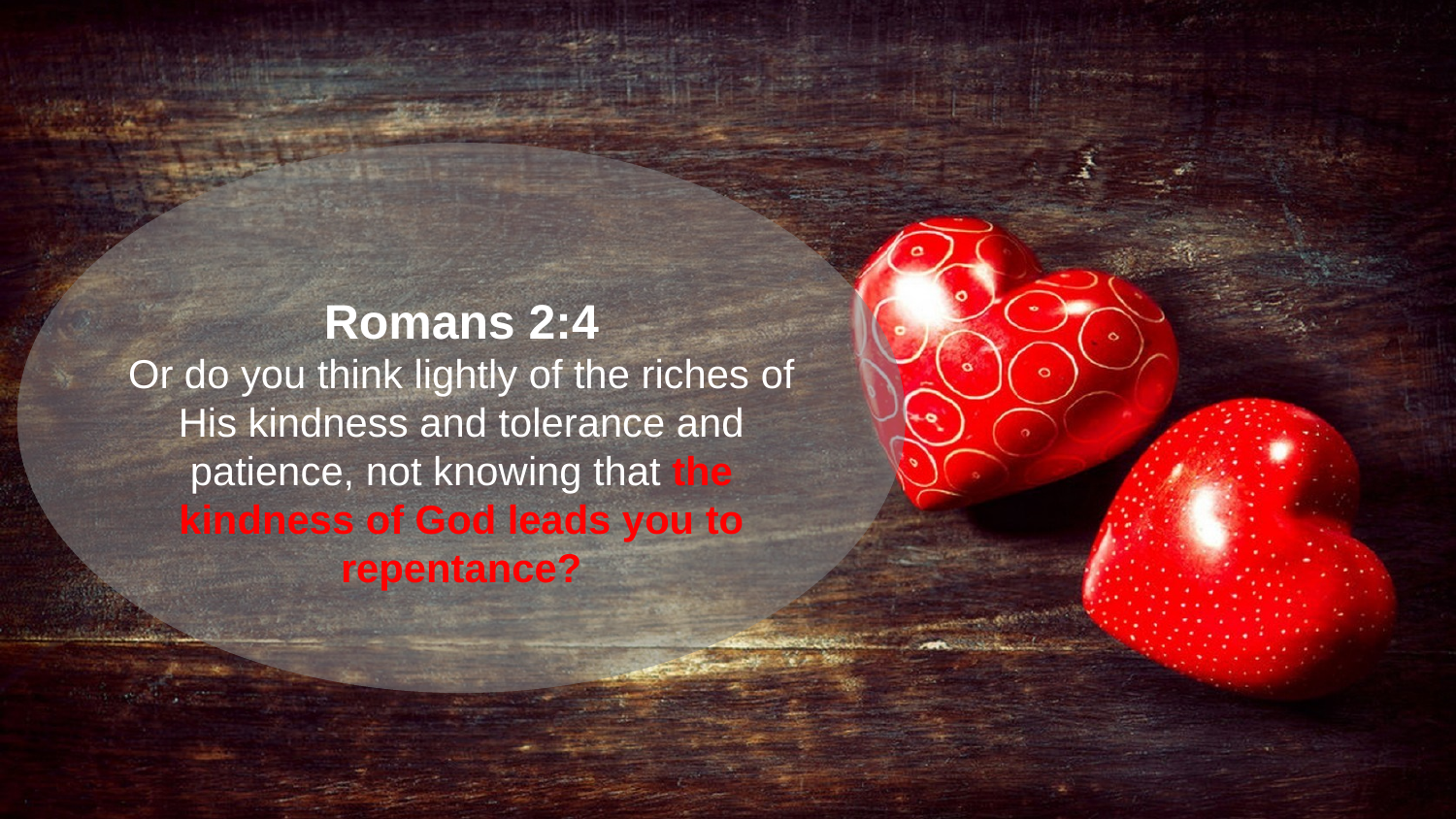

Romans 2:4
Or do you think lightly of the riches of His kindness and tolerance and patience, not knowing that the kindness of God leads you to repentance?